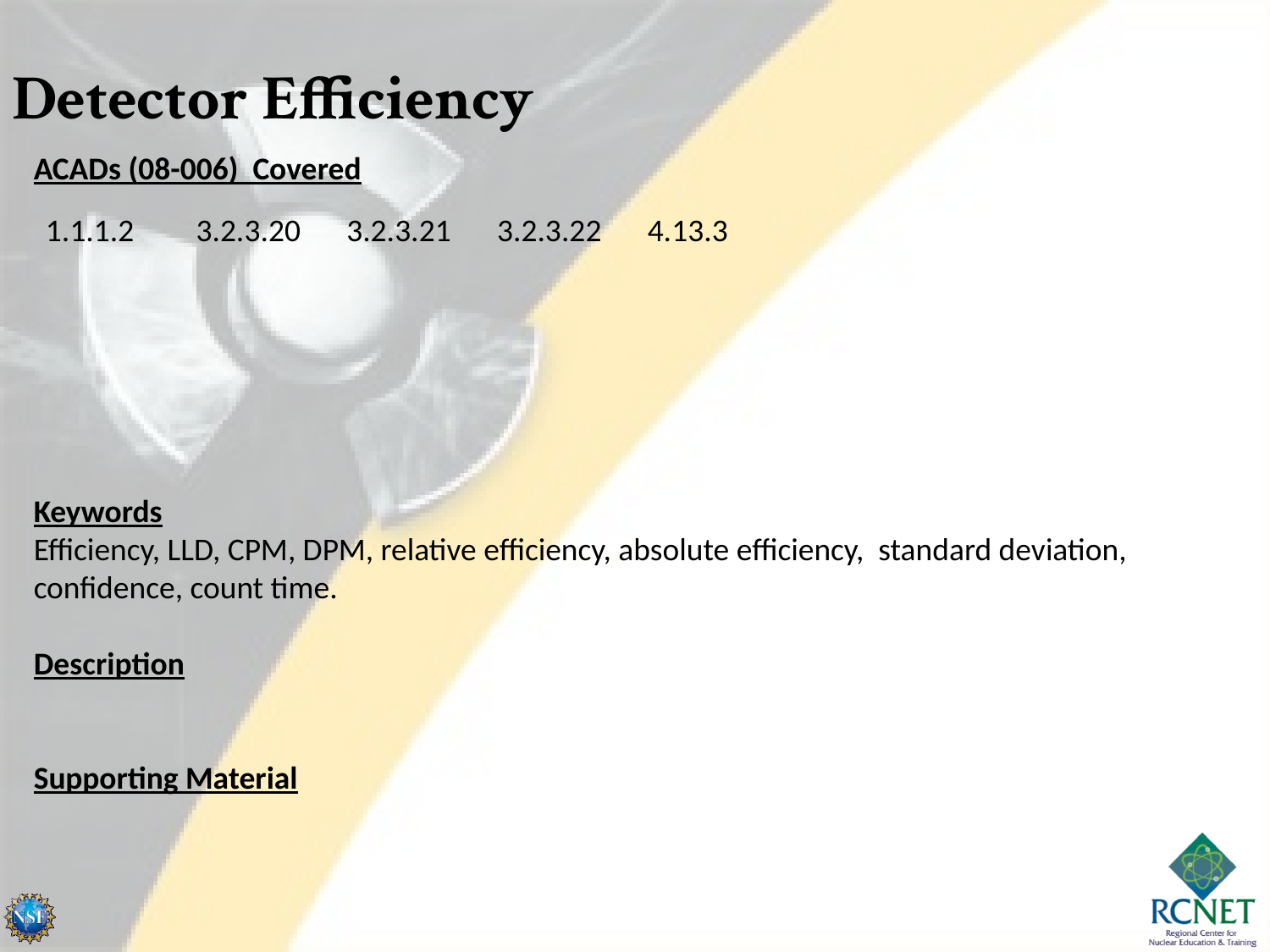

Detector Efficiency
ACADs (08-006)  Covered

Keywords
Efficiency, LLD, CPM, DPM, relative efficiency, absolute efficiency,  standard deviation, confidence, count time.

Description

Supporting Material

| 1.1.1.2 | 3.2.3.20 | 3.2.3.21 | 3.2.3.22 | 4.13.3 |  |  |  |
| --- | --- | --- | --- | --- | --- | --- | --- |
|  |  |  |  |  |  |  |  |
|  |  |  |  |  |  |  |  |
|  |  |  |  |  |  |  |  |